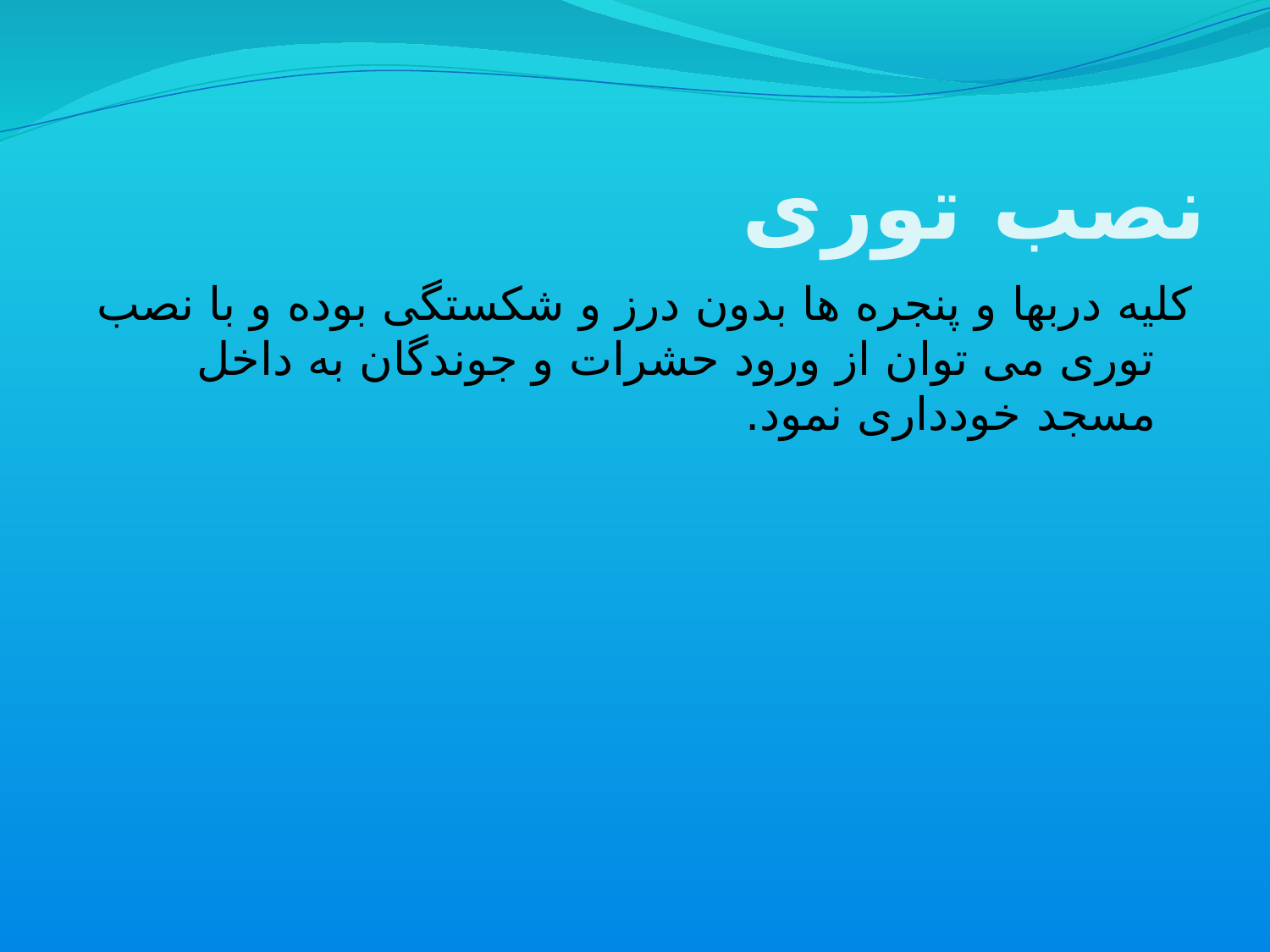

# نصب توری
کلیه دربها و پنجره ها بدون درز و شکستگی بوده و با نصب توری می توان از ورود حشرات و جوندگان به داخل مسجد خودداری نمود.